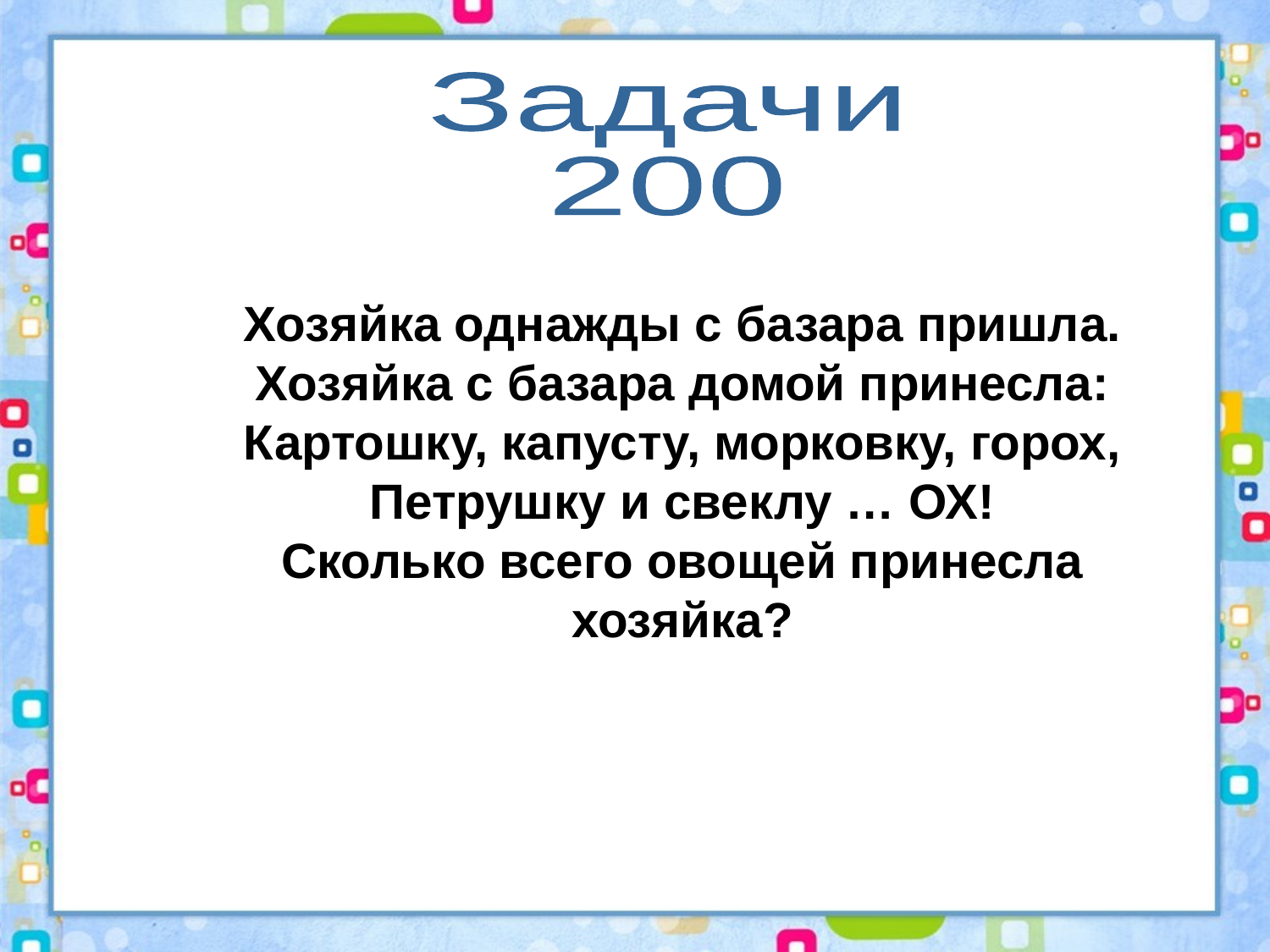

Задачи
200
Хозяйка однажды с базара пришла.
Хозяйка с базара домой принесла:
Картошку, капусту, морковку, горох,
Петрушку и свеклу … ОХ!
Сколько всего овощей принесла хозяйка?